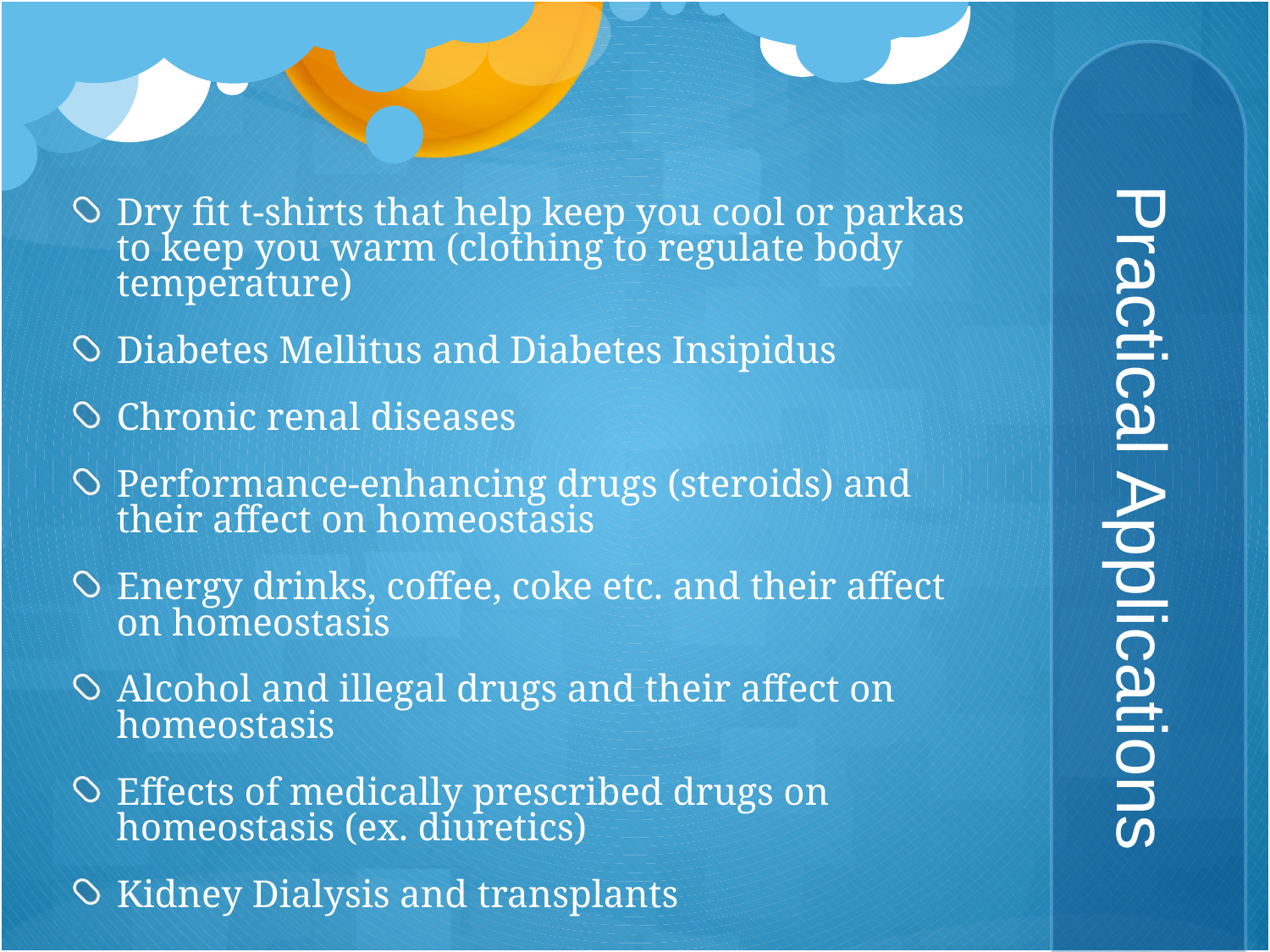

Dry fit t-shirts that help keep you cool or parkas to keep you warm (clothing to regulate body temperature)
Diabetes Mellitus and Diabetes Insipidus
Chronic renal diseases
Performance-enhancing drugs (steroids) and their affect on homeostasis
Energy drinks, coffee, coke etc. and their affect on homeostasis
Alcohol and illegal drugs and their affect on homeostasis
Effects of medically prescribed drugs on homeostasis (ex. diuretics)
Kidney Dialysis and transplants
# Practical Applications